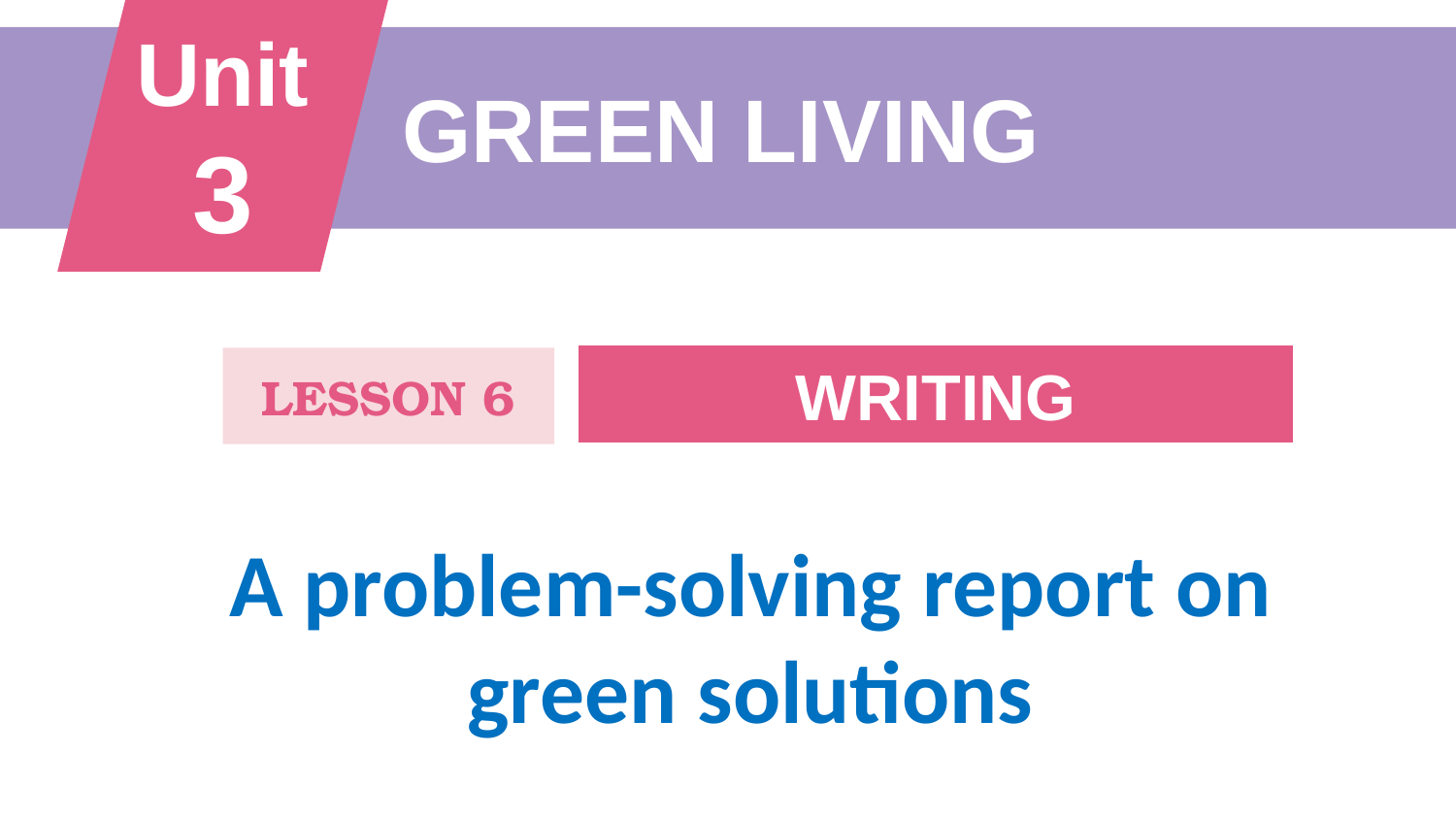

Unit 3

GREEN LIVING
WRITING
LESSON 6
A problem-solving report on
green solutions